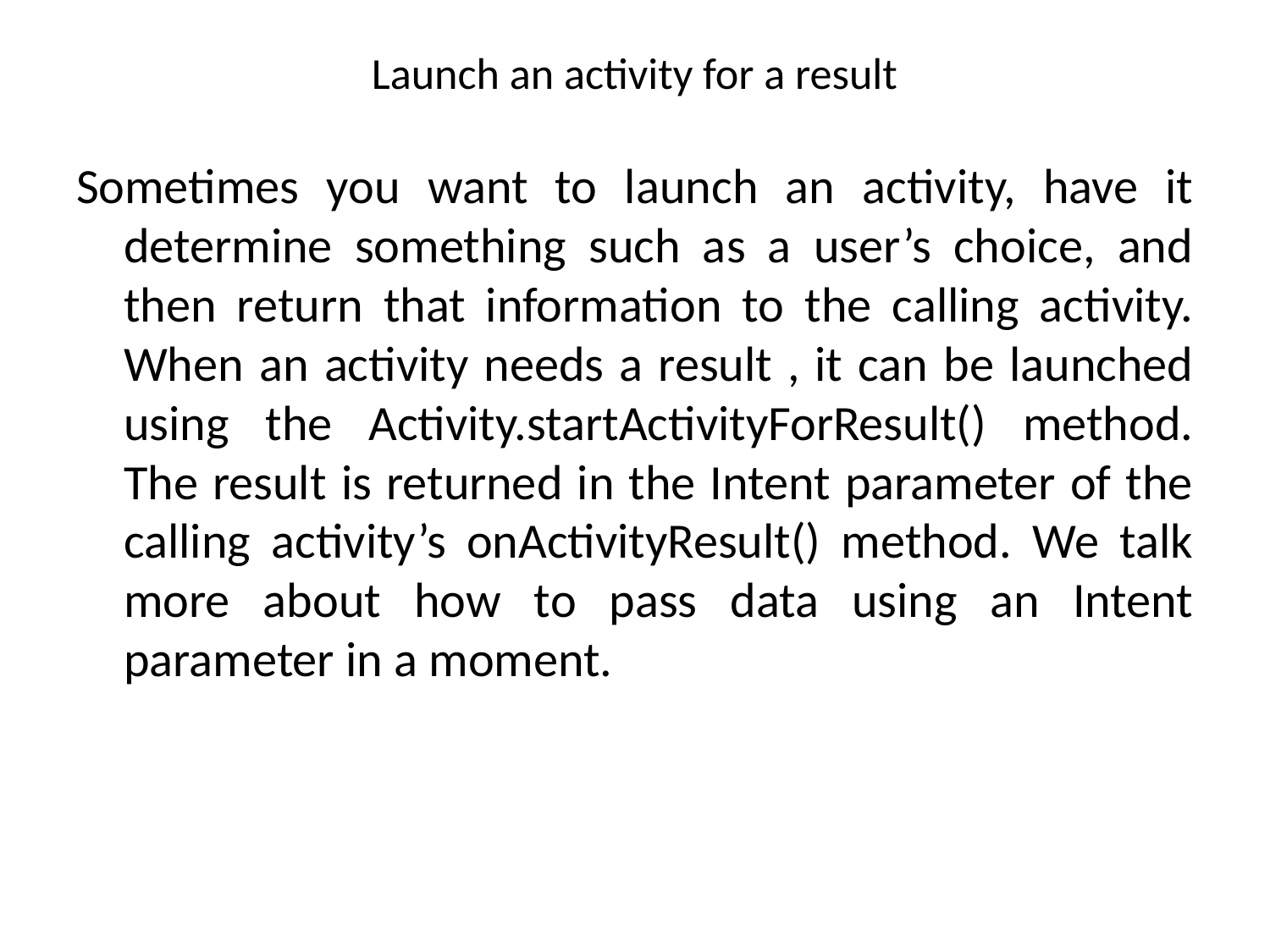

# Launch an activity for a result
Sometimes you want to launch an activity, have it determine something such as a user’s choice, and then return that information to the calling activity. When an activity needs a result , it can be launched using the Activity.startActivityForResult() method. The result is returned in the Intent parameter of the calling activity’s onActivityResult() method. We talk more about how to pass data using an Intent parameter in a moment.